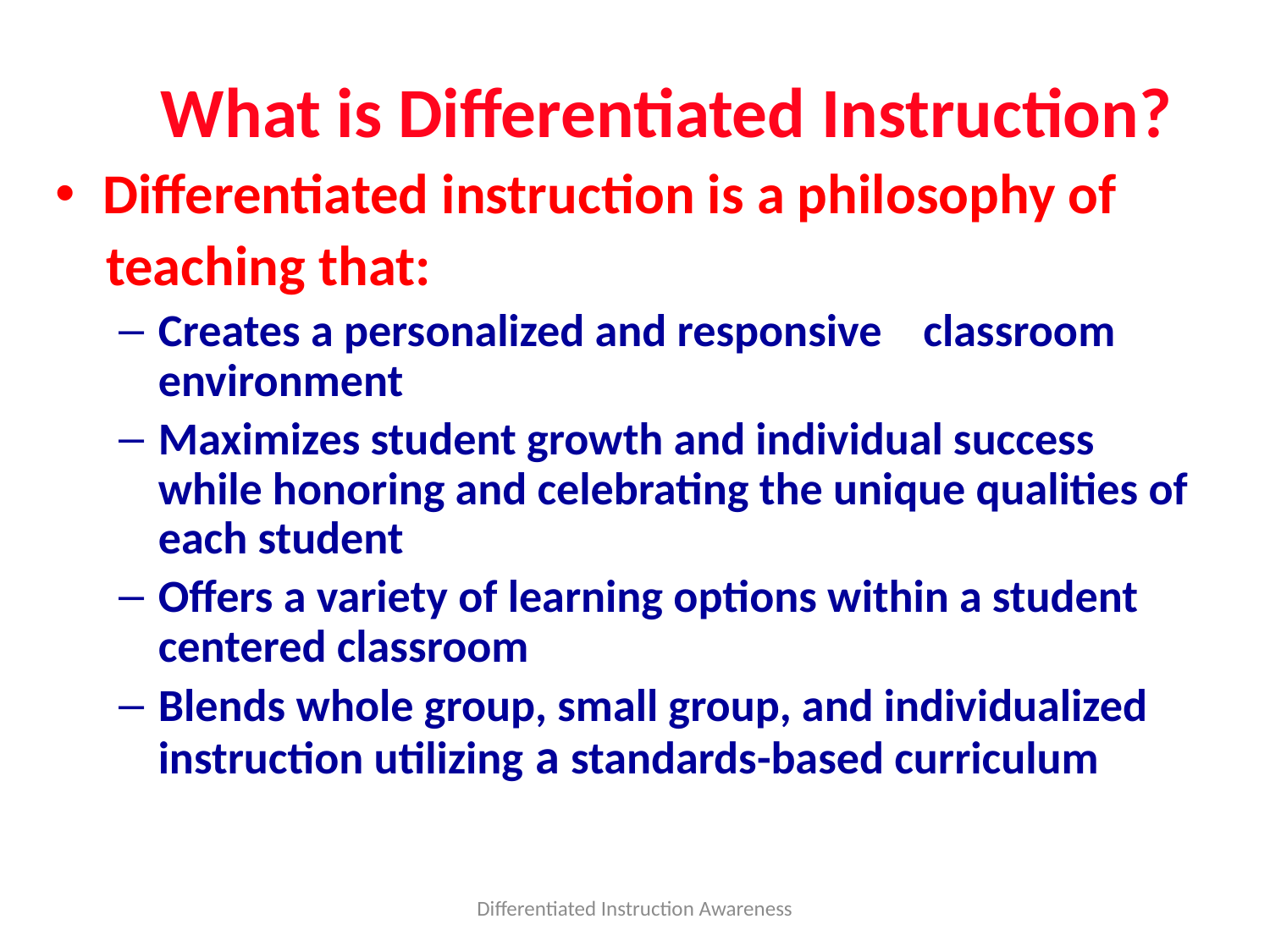

# What is Differentiated Instruction?
Differentiated instruction is a philosophy of
    teaching that:
Creates a personalized and responsive    classroom environment
Maximizes student growth and individual success while honoring and celebrating the unique qualities of each student
Offers a variety of learning options within a student centered classroom
Blends whole group, small group, and individualized instruction utilizing a standards-based curriculum

Differentiated Instruction Awareness